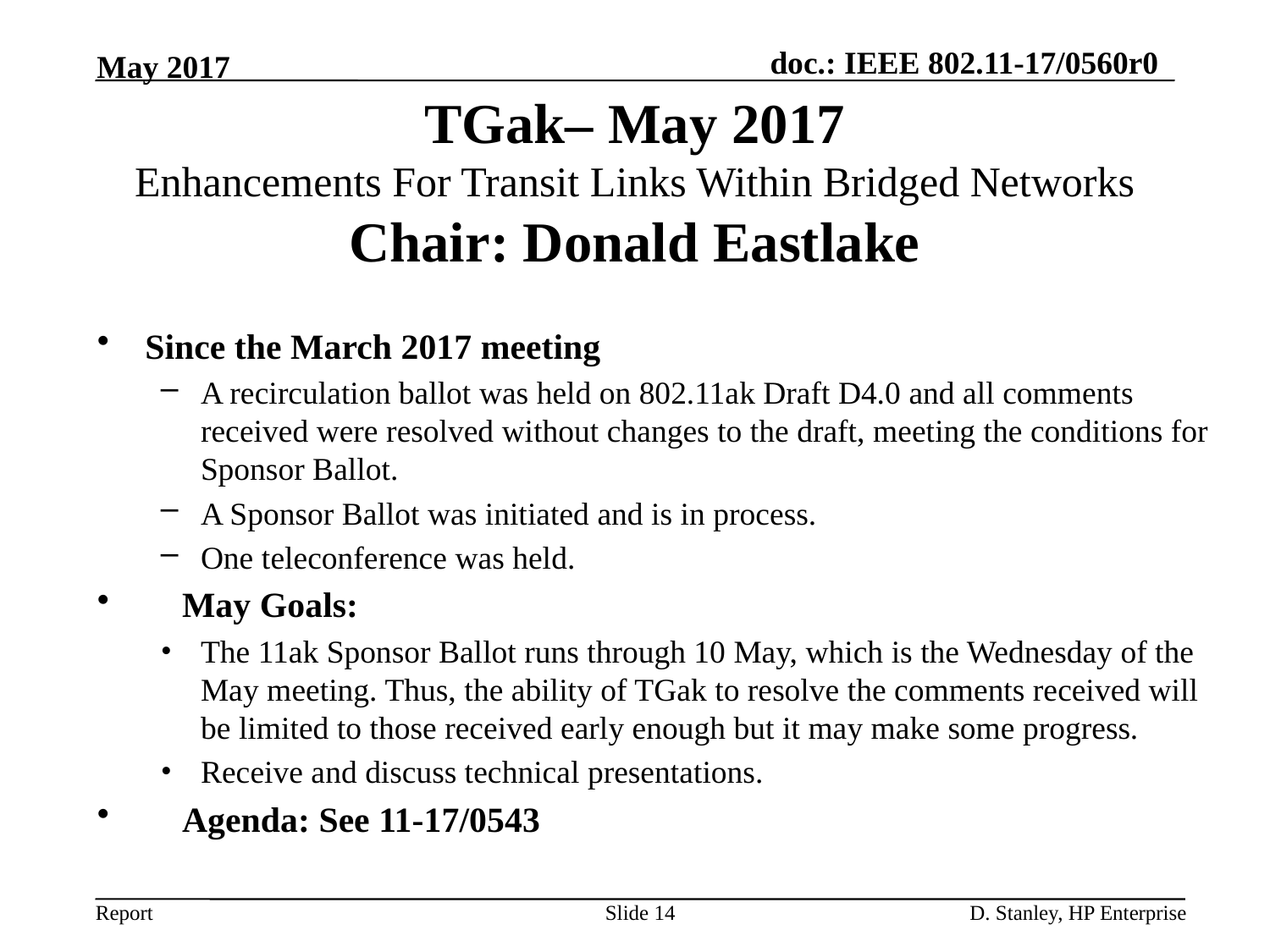

May 2017
# TGak– May 2017 Enhancements For Transit Links Within Bridged Networks Chair: Donald Eastlake
Since the March 2017 meeting
A recirculation ballot was held on 802.11ak Draft D4.0 and all comments received were resolved without changes to the draft, meeting the conditions for Sponsor Ballot.
A Sponsor Ballot was initiated and is in process.
One teleconference was held.
May Goals:
The 11ak Sponsor Ballot runs through 10 May, which is the Wednesday of the May meeting. Thus, the ability of TGak to resolve the comments received will be limited to those received early enough but it may make some progress.
Receive and discuss technical presentations.
Agenda: See 11-17/0543

Slide 14
D. Stanley, HP Enterprise